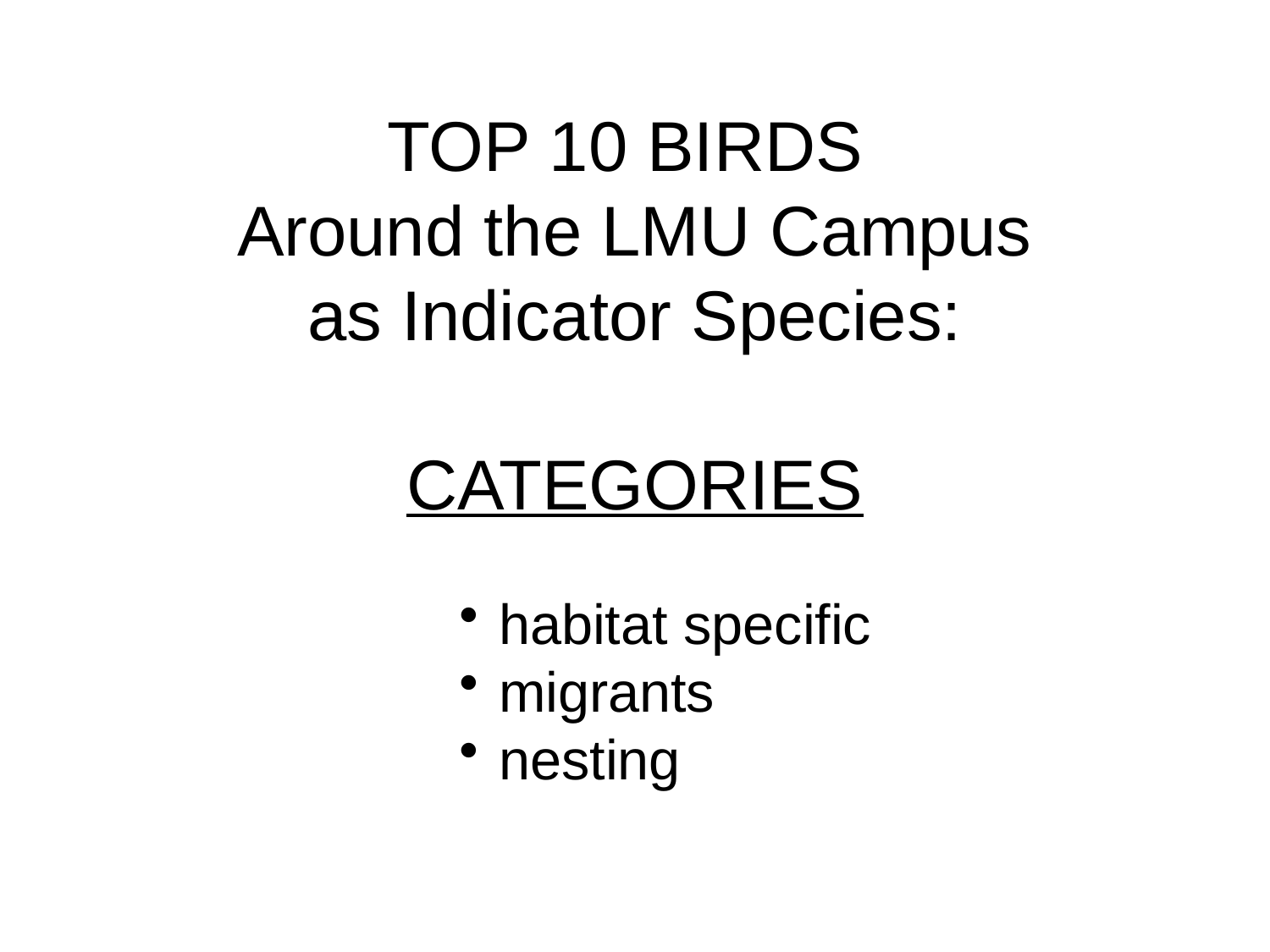

# TOP 10 BIRDS Around the LMU Campus as Indicator Species: CATEGORIES
habitat specific
migrants
nesting